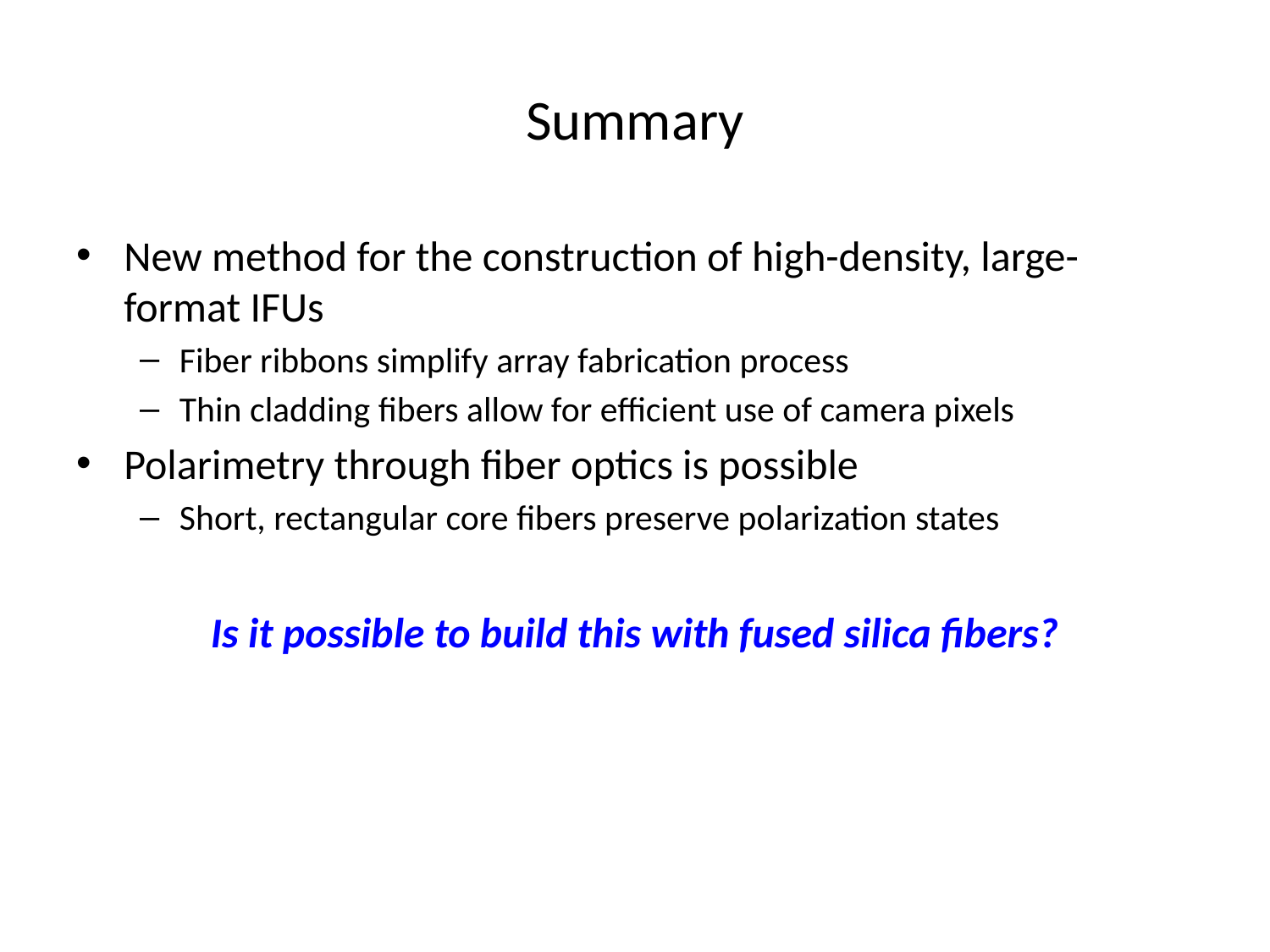

# Summary
New method for the construction of high-density, large-format IFUs
Fiber ribbons simplify array fabrication process
Thin cladding fibers allow for efficient use of camera pixels
Polarimetry through fiber optics is possible
Short, rectangular core fibers preserve polarization states

Is it possible to build this with fused silica fibers?